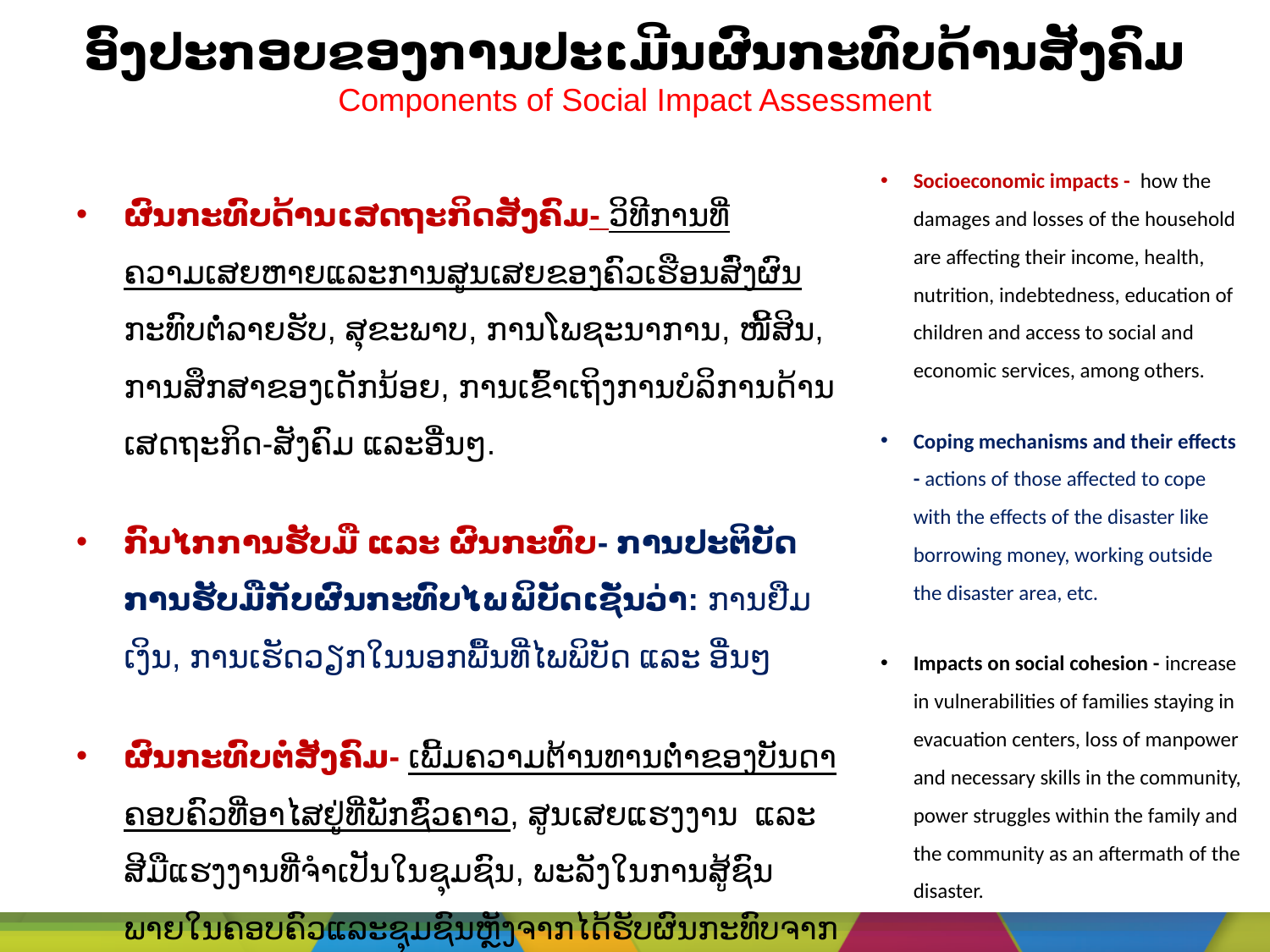

# ອົງປະກອບຂອງການປະເມີນຜົນກະທົບດ້ານສັງຄົມ Components of Social Impact Assessment
Socioeconomic impacts -  how the damages and losses of the household are affecting their income, health, nutrition, indebtedness, education of children and access to social and economic services, among others.

Coping mechanisms and their effects - actions of those affected to cope with the effects of the disaster like borrowing money, working outside the disaster area, etc.

Impacts on social cohesion - increase in vulnerabilities of families staying in evacuation centers, loss of manpower and necessary skills in the community, power struggles within the family and the community as an aftermath of the disaster.

ຜົນກະທົບດ້ານເສດຖະກິດສັງຄົມ- ວິທີການທີ່ຄວາມເສຍຫາຍແລະການສູນເສຍຂອງຄົວເຮືອນສົ່ງຜົນກະທົບຕໍ່ລາຍຮັບ, ສຸຂະພາບ, ການໂພຊະນາການ, ໜີ້ສິນ, ການສຶກສາຂອງເດັກນ້ອຍ, ການເຂົ້າເຖິງການບໍລິການດ້ານເສດຖະກິດ-ສັງຄົມ ແລະອື່ນໆ.

ກົນໄກການຮັບມື ແລະ ຜົນກະທົບ- ການປະຕິບັດການຮັບມືກັບຜົນກະທົບໄພພິບັດເຊັ່ນວ່າ: ການຢືມເງິນ, ການເຮັດວຽກໃນນອກພື້ນທີ່ໄພພິບັດ ແລະ ອື່ນໆ

ຜົນກະທົບຕໍ່ສັງຄົມ- ເພີ້ມຄວາມຕ້ານທານຕໍ່າຂອງບັນດາຄອບຄົວທີ່ອາໄສຢູ່ທີ່ພັກຊົ່ວຄາວ, ສູນເສຍແຮງງານ  ແລະ ສີມືແຮງງານທີ່ຈຳເປັນໃນຊຸມຊົນ, ພະລັງໃນການສູ້ຊົນພາຍໃນຄອບຄົວແລະຊຸມຊົນຫຼັງຈາກໄດ້ຮັບຜົນກະທົບຈາກໄພພິບັດ